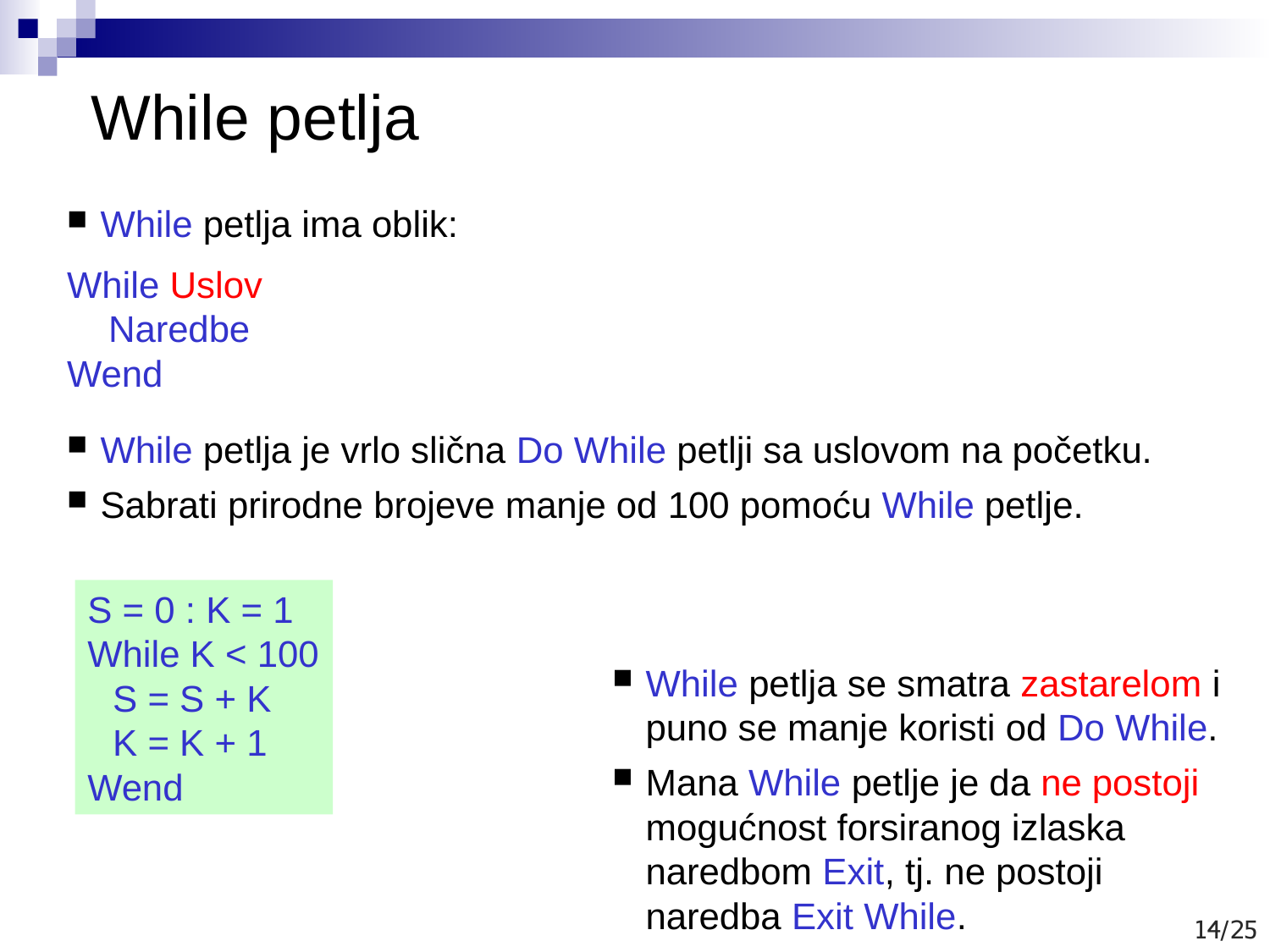

# While petlja
While petlja ima oblik:
While Uslov
    Naredbe
Wend

While petlja je vrlo slična Do While petlji sa uslovom na početku.
Sabrati prirodne brojeve manje od 100 pomoću While petlje.
S = 0 : K = 1
While K < 100
	S = S + K
	K = K + 1
Wend
While petlja se smatra zastarelom i puno se manje koristi od Do While.
Mana While petlje je da ne postoji mogućnost forsiranog izlaska naredbom Exit, tj. ne postoji naredba Exit While.
14/25